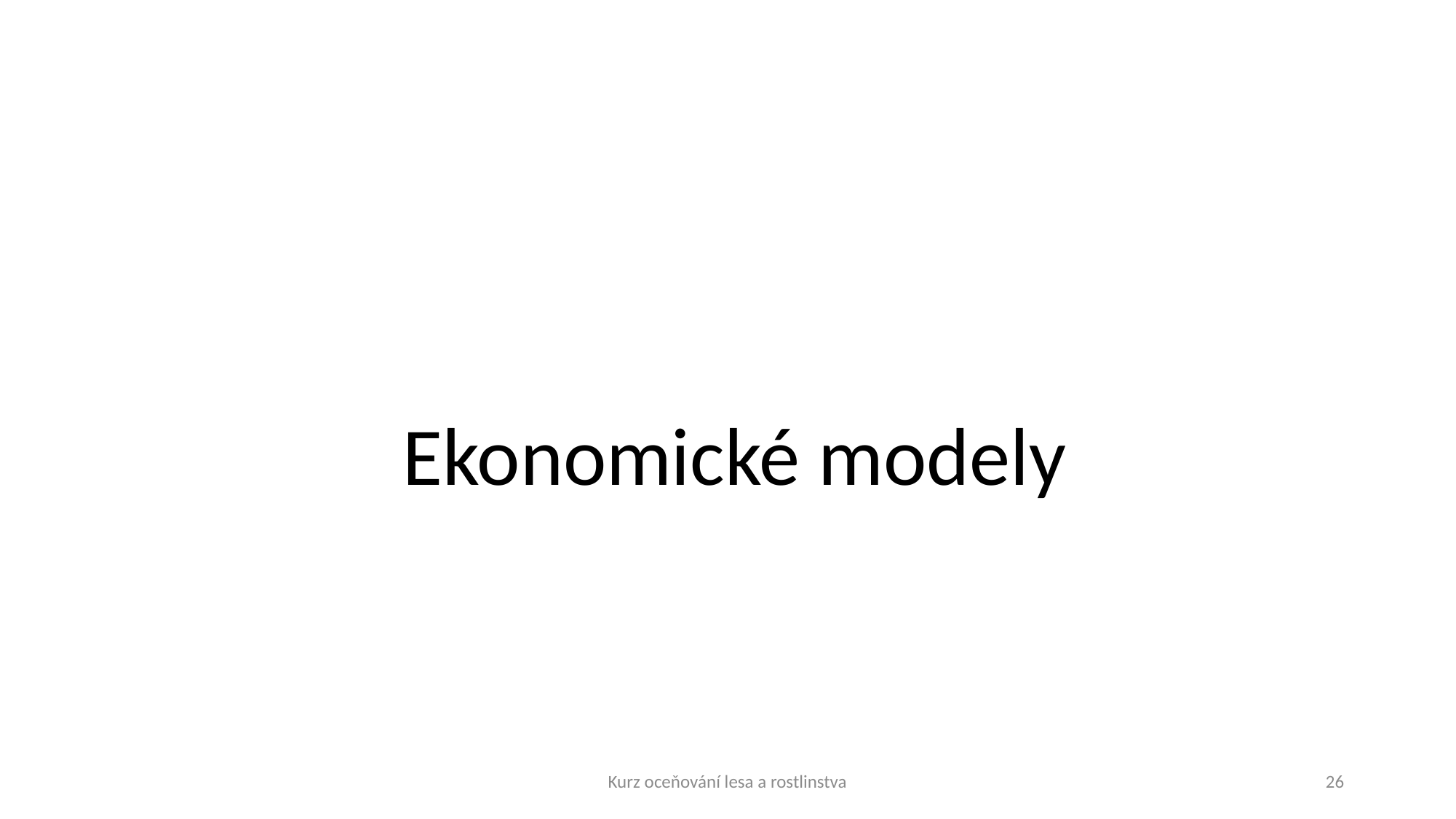

Ekonomické modely

Kurz oceňování lesa a rostlinstva
26